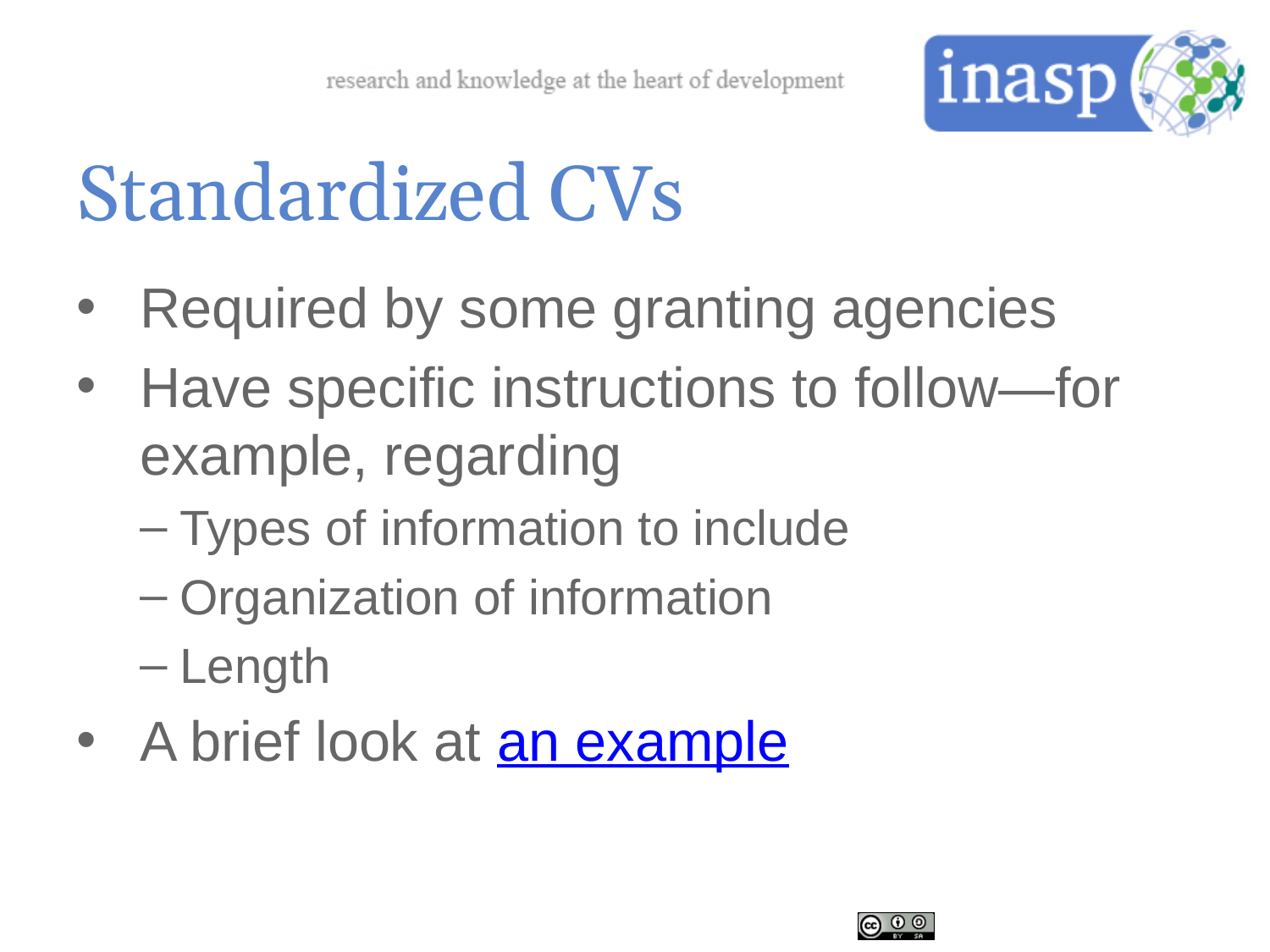

# Standardized CVs
Required by some granting agencies
Have specific instructions to follow—for example, regarding
Types of information to include
Organization of information
Length
A brief look at an example